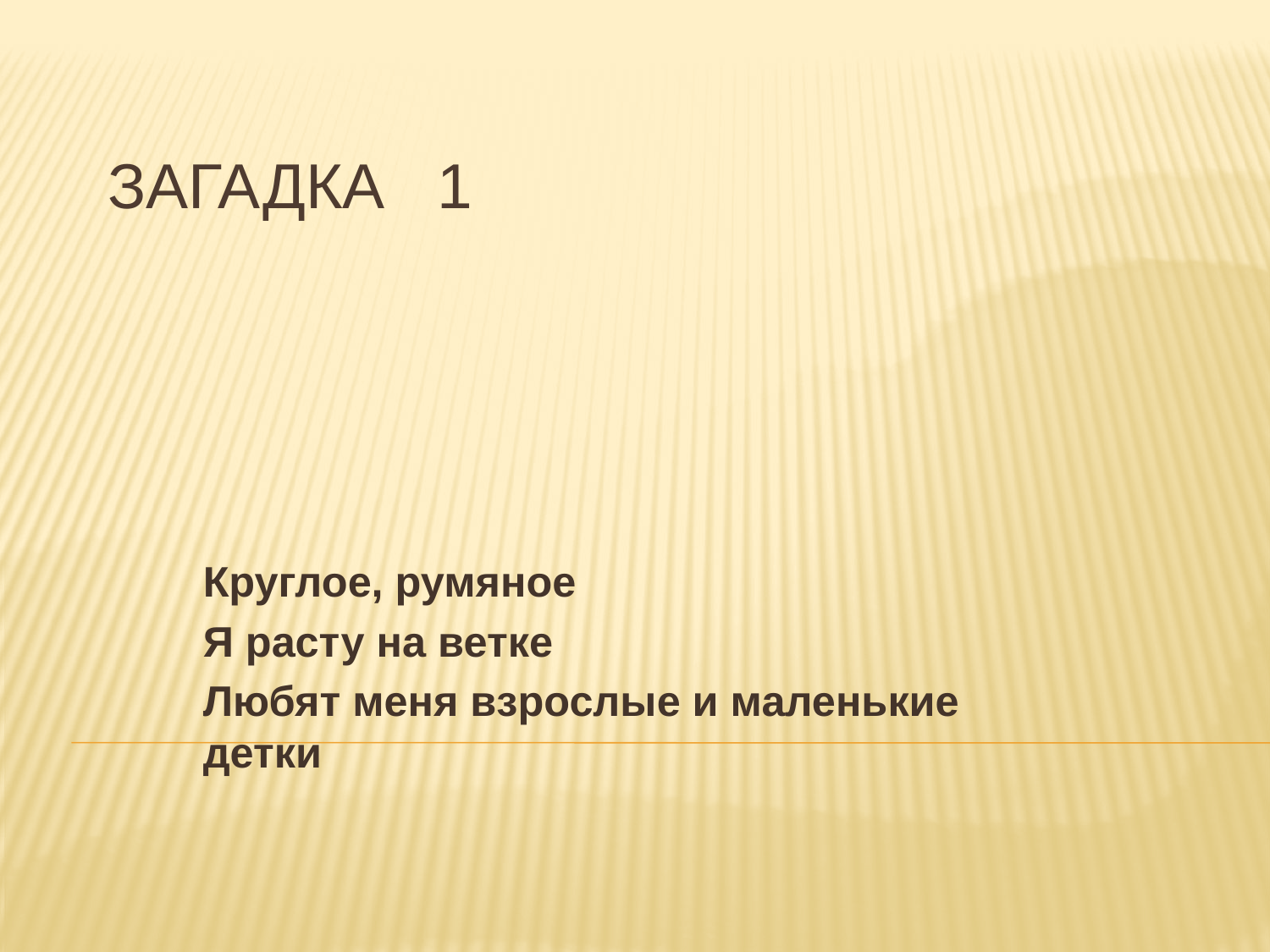

# ЗАГАДКА   1
Круглое, румяное
Я расту на ветке
Любят меня взрослые и маленькие детки